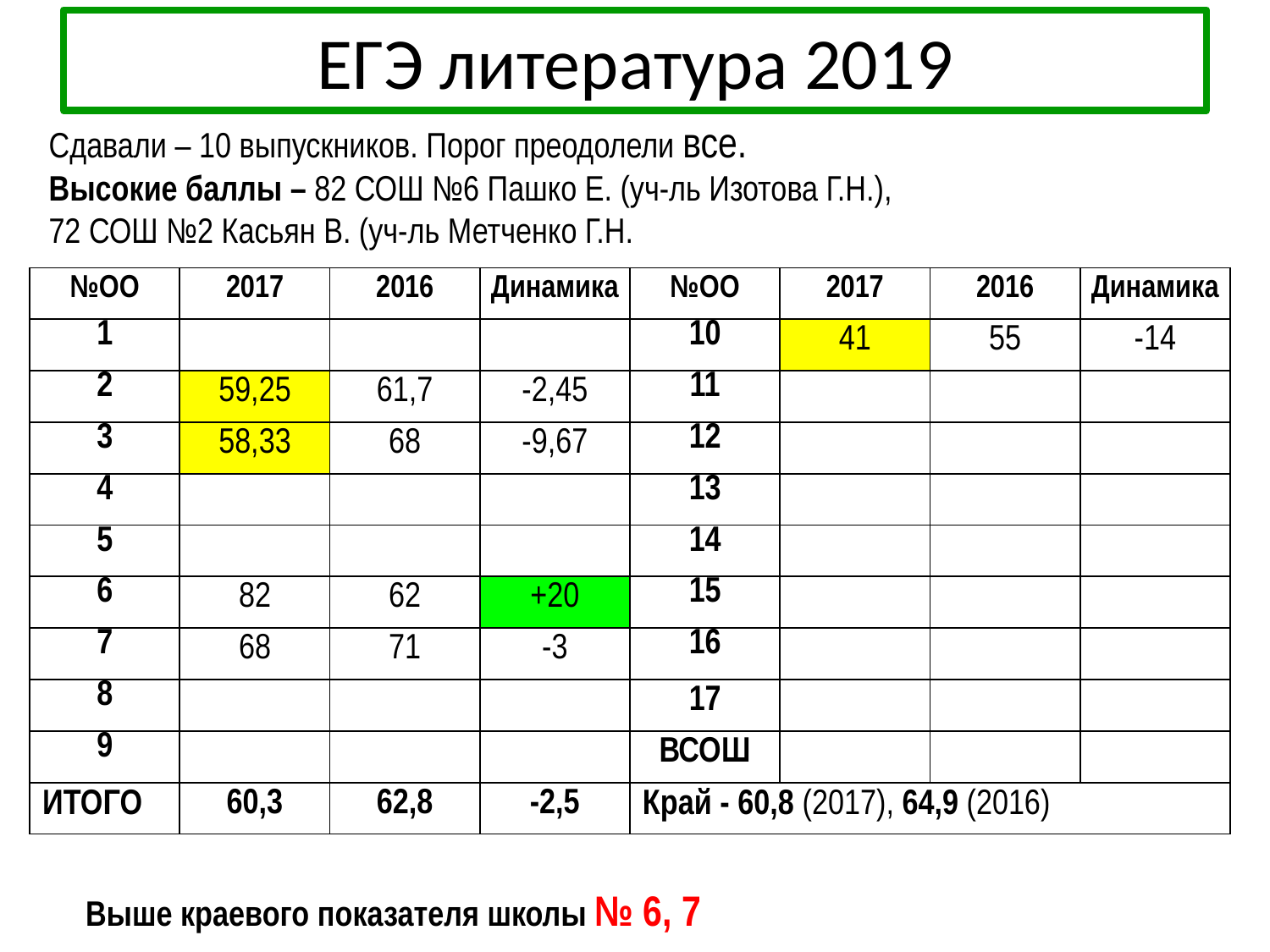

# ЕГЭ литература 2019
Сдавали – 10 выпускников. Порог преодолели все.
Высокие баллы – 82 СОШ №6 Пашко Е. (уч-ль Изотова Г.Н.),
72 СОШ №2 Касьян В. (уч-ль Метченко Г.Н.

| №ОО | 2017 | 2016 | Динамика | №ОО | 2017 | 2016 | Динамика |
| --- | --- | --- | --- | --- | --- | --- | --- |
| 1 |  |  |  | 10 | 41 | 55 | -14 |
| 2 | 59,25 | 61,7 | -2,45 | 11 |  |  |  |
| 3 | 58,33 | 68 | -9,67 | 12 |  |  |  |
| 4 |  |  |  | 13 |  |  |  |
| 5 |  |  |  | 14 |  |  |  |
| 6 | 82 | 62 | +20 | 15 |  |  |  |
| 7 | 68 | 71 | -3 | 16 |  |  |  |
| 8 |  |  |  | 17 |  |  |  |
| 9 |  |  |  | ВСОШ |  |  |  |
| ИТОГО | 60,3 | 62,8 | -2,5 | Край - 60,8 (2017), 64,9 (2016) |  |  |  |
Выше краевого показателя школы № 6, 7